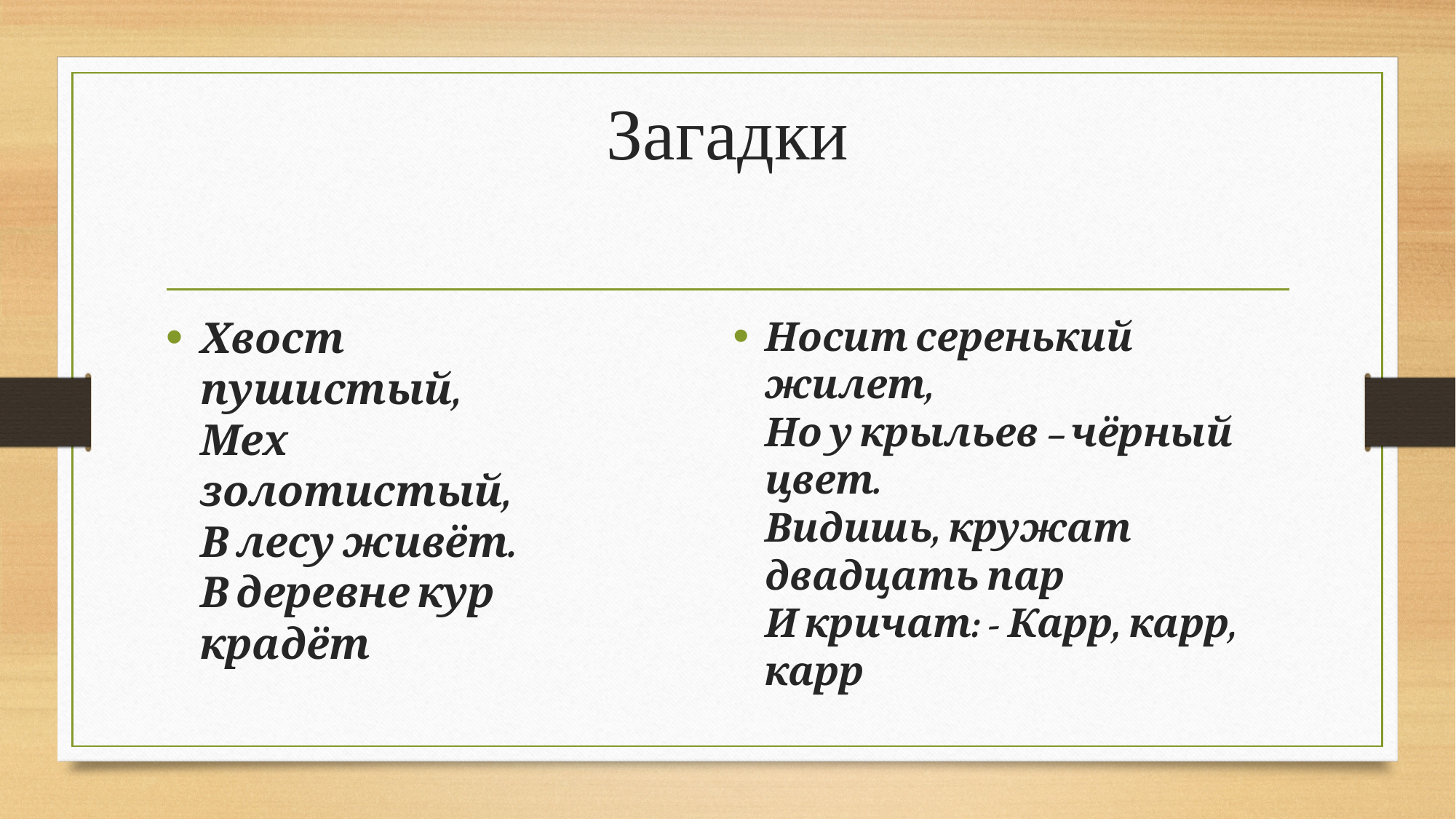

# Загадки
Хвост пушистый,
Мех золотистый,
В лесу живёт.
В деревне кур крадёт
Носит серенький жилет,
Но у крыльев – чёрный цвет.
Видишь, кружат двадцать пар
И кричат: - Карр, карр, карр